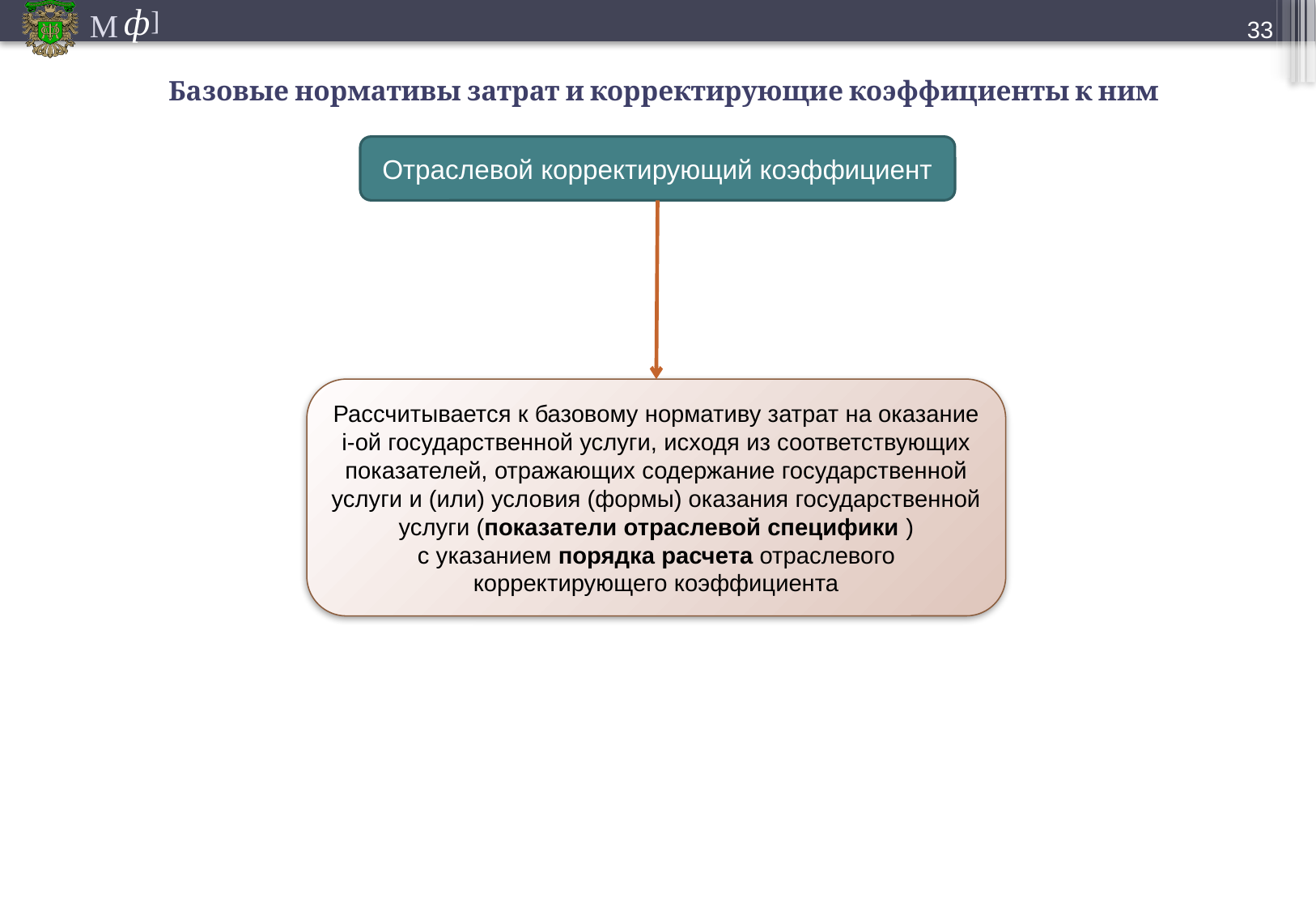

33
# Базовые нормативы затрат и корректирующие коэффициенты к ним
Отраслевой корректирующий коэффициент
Рассчитывается к базовому нормативу затрат на оказание i-ой государственной услуги, исходя из соответствующих показателей, отражающих содержание государственной услуги и (или) условия (формы) оказания государственной услуги (показатели отраслевой специфики )
с указанием порядка расчета отраслевого корректирующего коэффициента